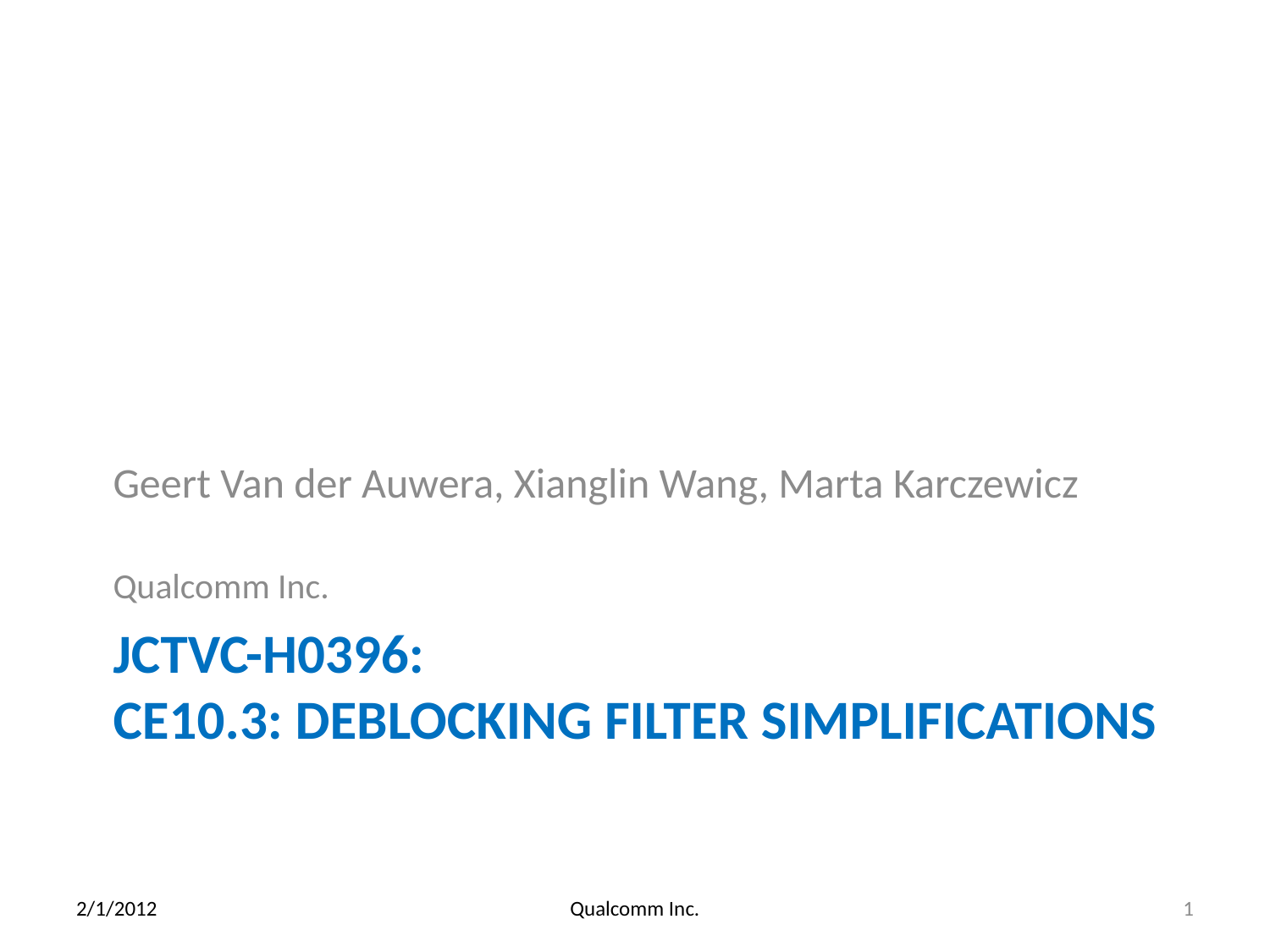

Geert Van der Auwera, Xianglin Wang, Marta Karczewicz

Qualcomm Inc.
# JCTVC-H0396: CE10.3: Deblocking Filter Simplifications
2/1/2012
Qualcomm Inc.
1